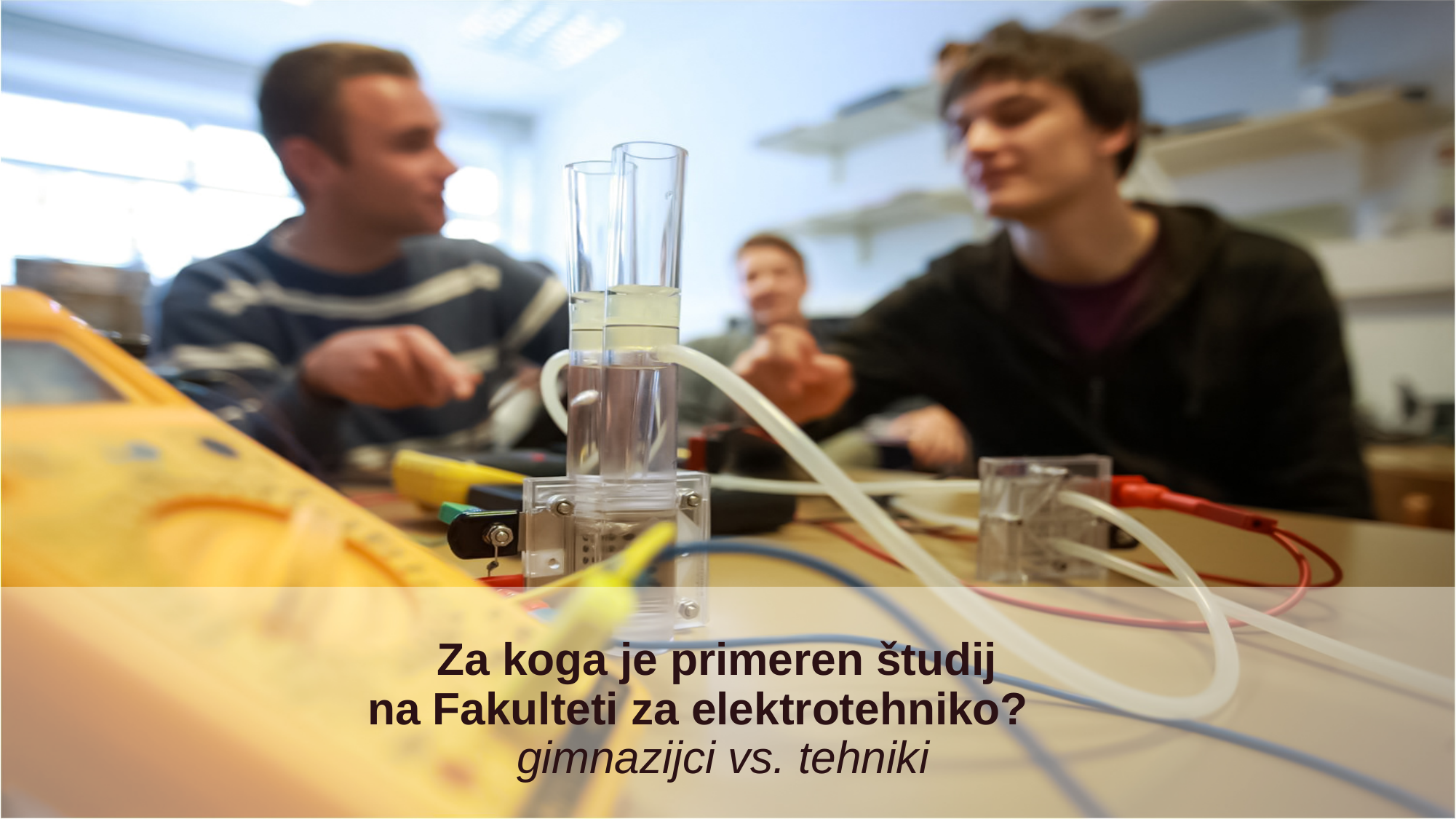

# Za koga je primeren študij na Fakulteti za elektrotehniko? gimnazijci vs. tehniki